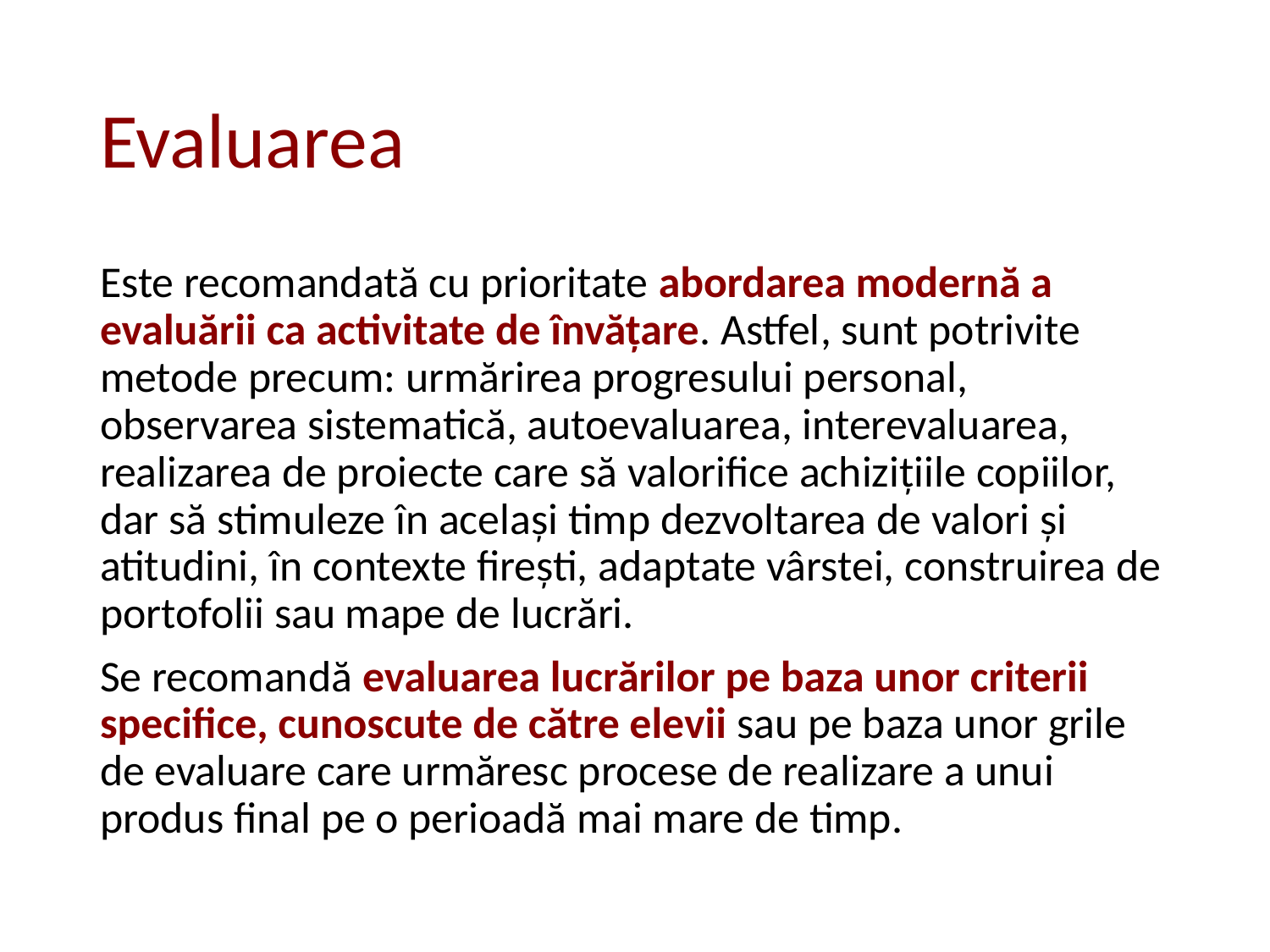

# Evaluarea
Este recomandată cu prioritate abordarea modernă a evaluării ca activitate de învățare. Astfel, sunt potrivite metode precum: urmărirea progresului personal, observarea sistematică, autoevaluarea, interevaluarea, realizarea de proiecte care să valorifice achizițiile copiilor, dar să stimuleze în același timp dezvoltarea de valori și atitudini, în contexte firești, adaptate vârstei, construirea de portofolii sau mape de lucrări.
Se recomandă evaluarea lucrărilor pe baza unor criterii specifice, cunoscute de către elevii sau pe baza unor grile de evaluare care urmăresc procese de realizare a unui produs final pe o perioadă mai mare de timp.